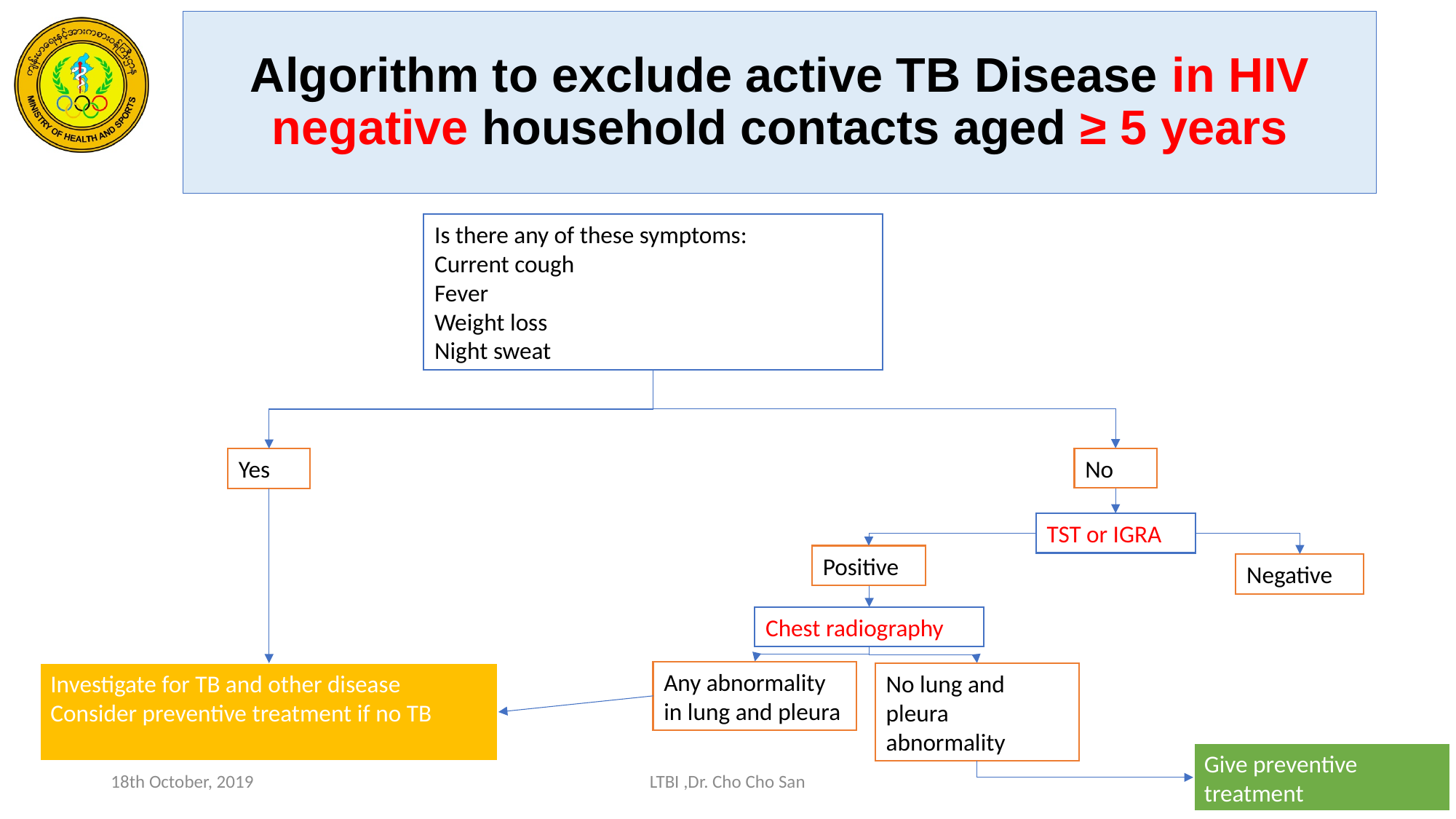

# Algorithm to exclude active TB Disease in HIV negative household contacts aged ≥ 5 years
Is there any of these symptoms:
Current cough
Fever
Weight loss
Night sweat
No
Yes
TST or IGRA
Positive
Negative
Chest radiography
Any abnormality in lung and pleura
Investigate for TB and other disease
Consider preventive treatment if no TB

No lung and pleura abnormality
Give preventive treatment
18th October, 2019
LTBI ,Dr. Cho Cho San
19